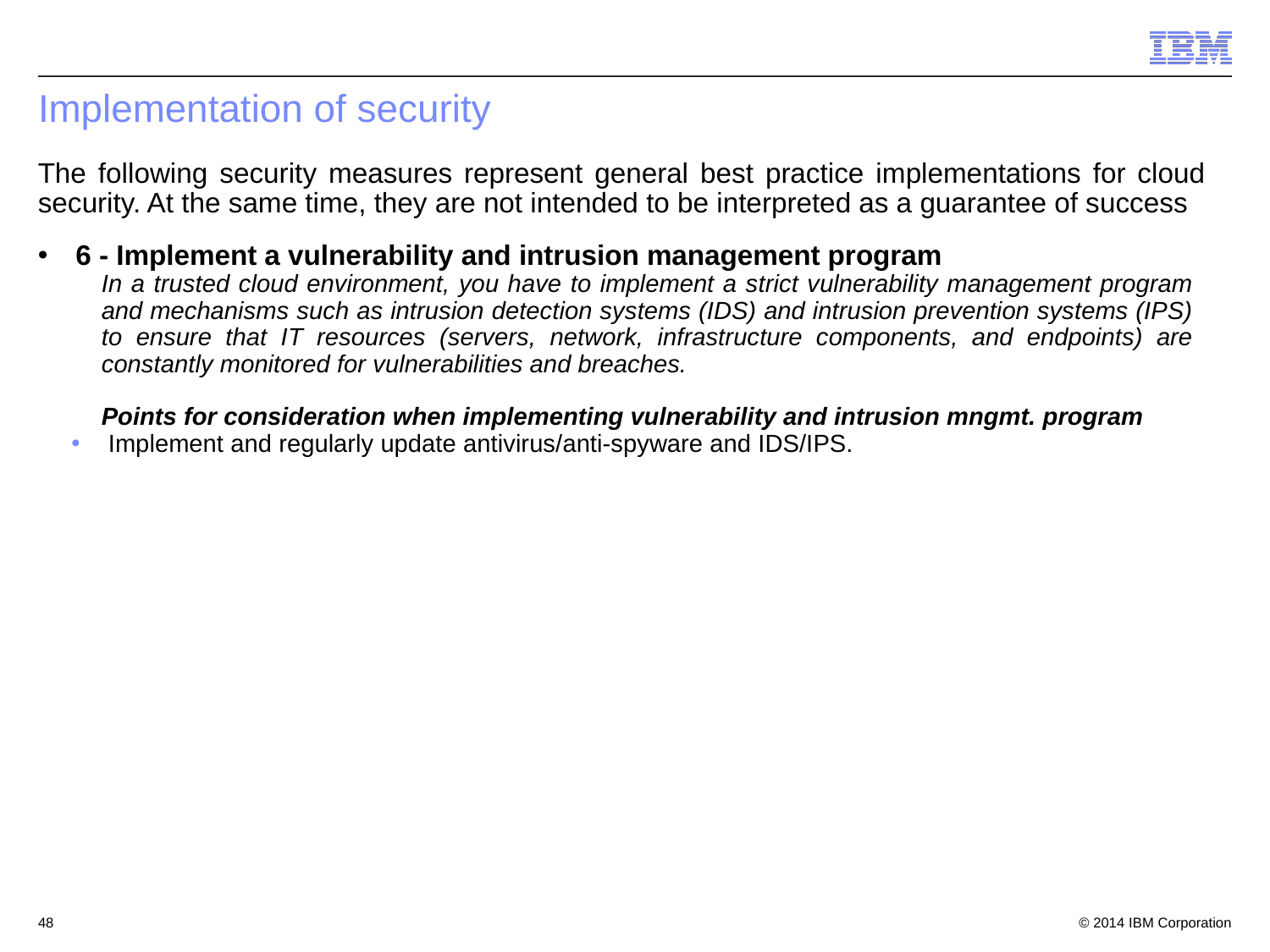

# Implementation of security
The following security measures represent general best practice implementations for cloud security. At the same time, they are not intended to be interpreted as a guarantee of success
 6 - Implement a vulnerability and intrusion management program
In a trusted cloud environment, you have to implement a strict vulnerability management program and mechanisms such as intrusion detection systems (IDS) and intrusion prevention systems (IPS) to ensure that IT resources (servers, network, infrastructure components, and endpoints) are constantly monitored for vulnerabilities and breaches.
Points for consideration when implementing vulnerability and intrusion mngmt. program
 Implement and regularly update antivirus/anti-spyware and IDS/IPS.

48